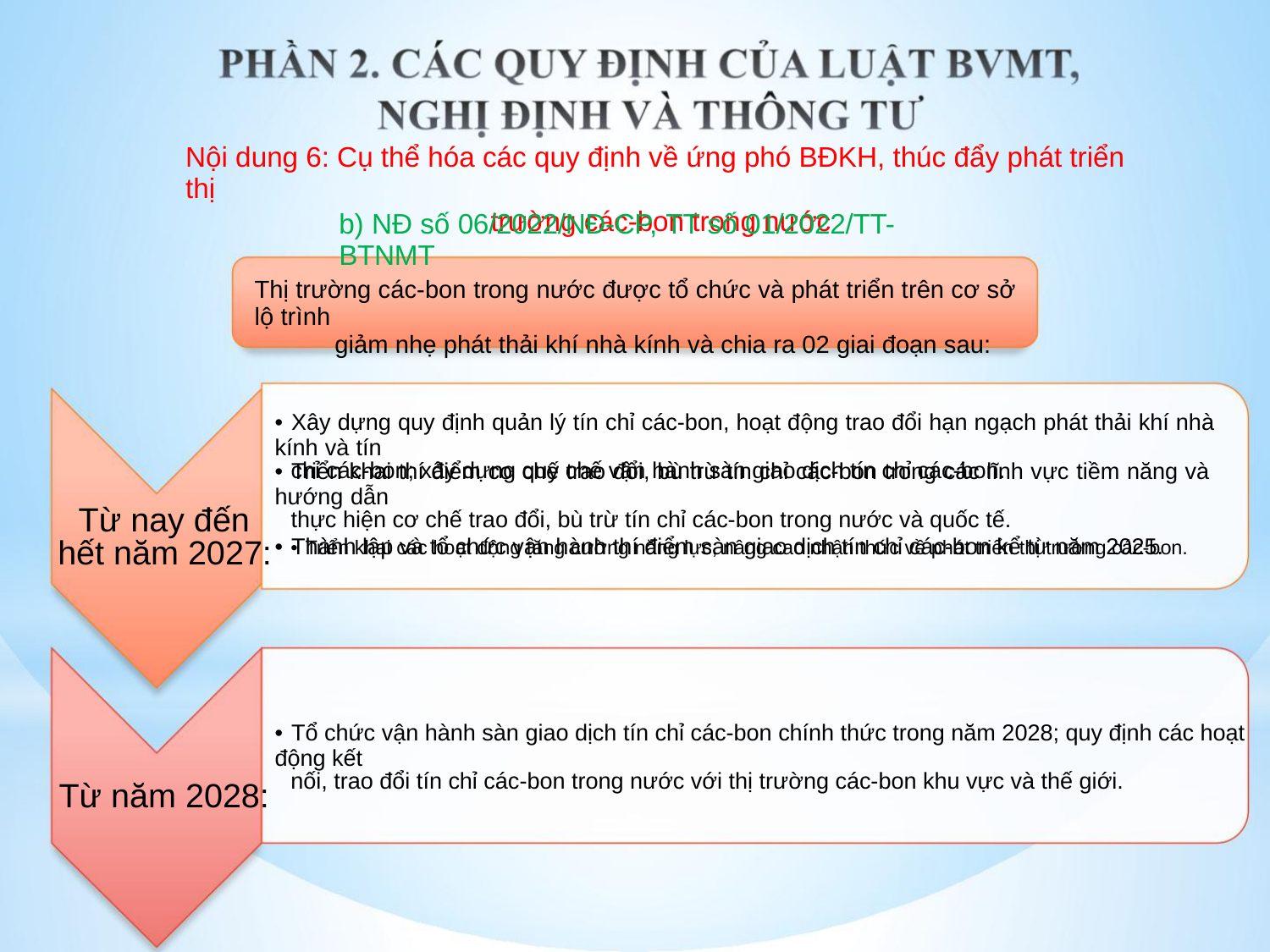

Nội dung 6: Cụ thể hóa các quy định về ứng phó BĐKH, thúc đẩy phát triển thị
trường các-bon trong nước
b) NĐ số 06/2022/NĐ-CP, TT số 01/2022/TT-BTNMT
Thị trường các-bon trong nước được tổ chức và phát triển trên cơ sở lộ trình
giảm nhẹ phát thải khí nhà kính và chia ra 02 giai đoạn sau:
• Xây dựng quy định quản lý tín chỉ các-bon, hoạt động trao đổi hạn ngạch phát thải khí nhà kính và tín
chỉ các-bon; xây dựng quy chế vận hành sàn giao dịch tín chỉ các-bon.
• Triển khai thí điểm cơ chế trao đổi, bù trừ tín chỉ các-bon trong các lĩnh vực tiềm năng và hướng dẫn
thực hiện cơ chế trao đổi, bù trừ tín chỉ các-bon trong nước và quốc tế.
• Thành lập và tổ chức vận hành thí điểm sàn giao dịch tín chỉ các-bon kể từ năm 2025.
Từ nay đến
hết năm 2027: • Triển khai các hoạt động tăng cường năng lực, nâng cao nhận thức về phát triển thị trường các-bon.
• Tổ chức vận hành sàn giao dịch tín chỉ các-bon chính thức trong năm 2028; quy định các hoạt động kết
nối, trao đổi tín chỉ các-bon trong nước với thị trường các-bon khu vực và thế giới.
Từ năm 2028: